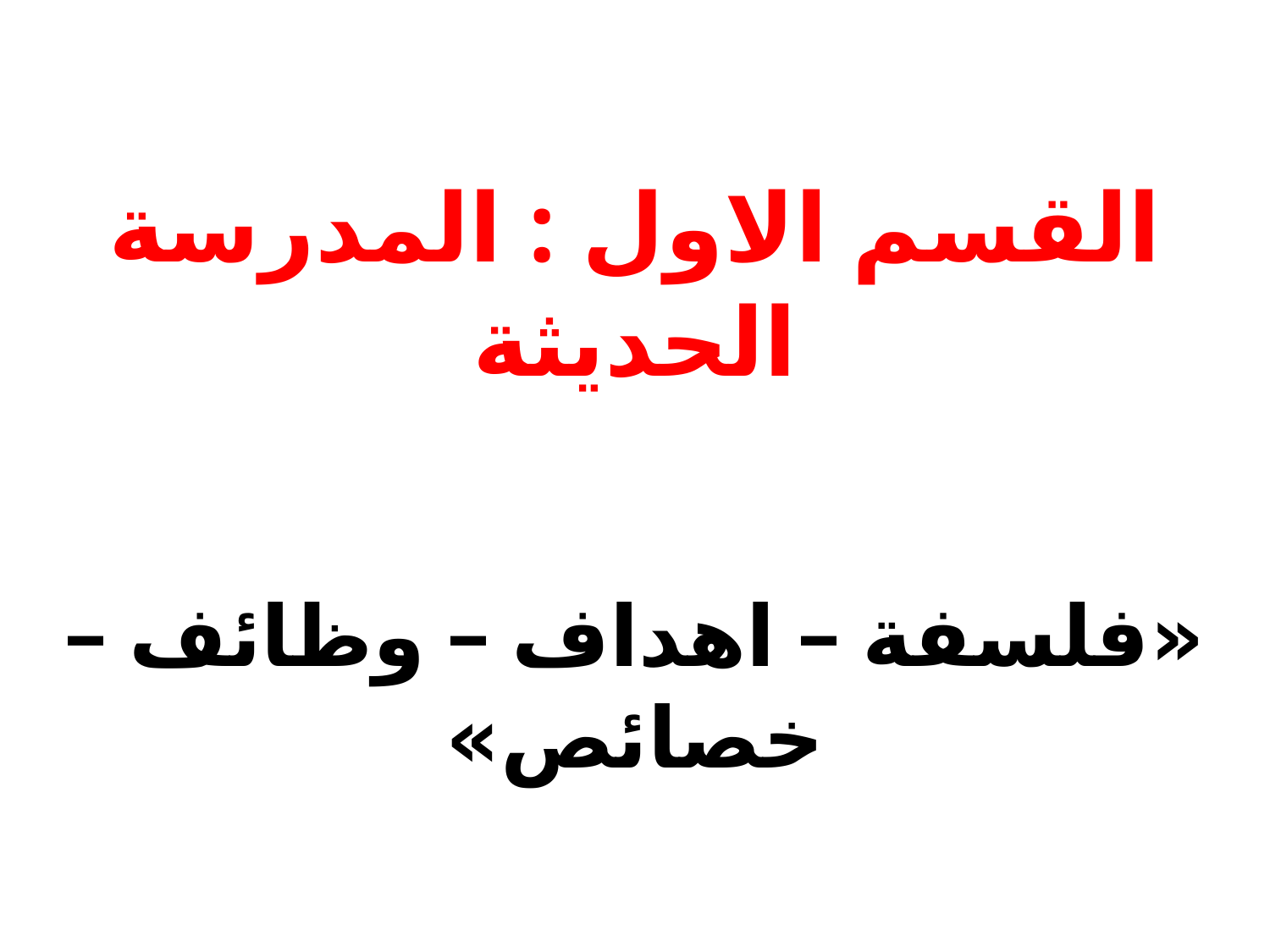

# القسم الاول : المدرسة الحديثة «فلسفة – اهداف – وظائف – خصائص»